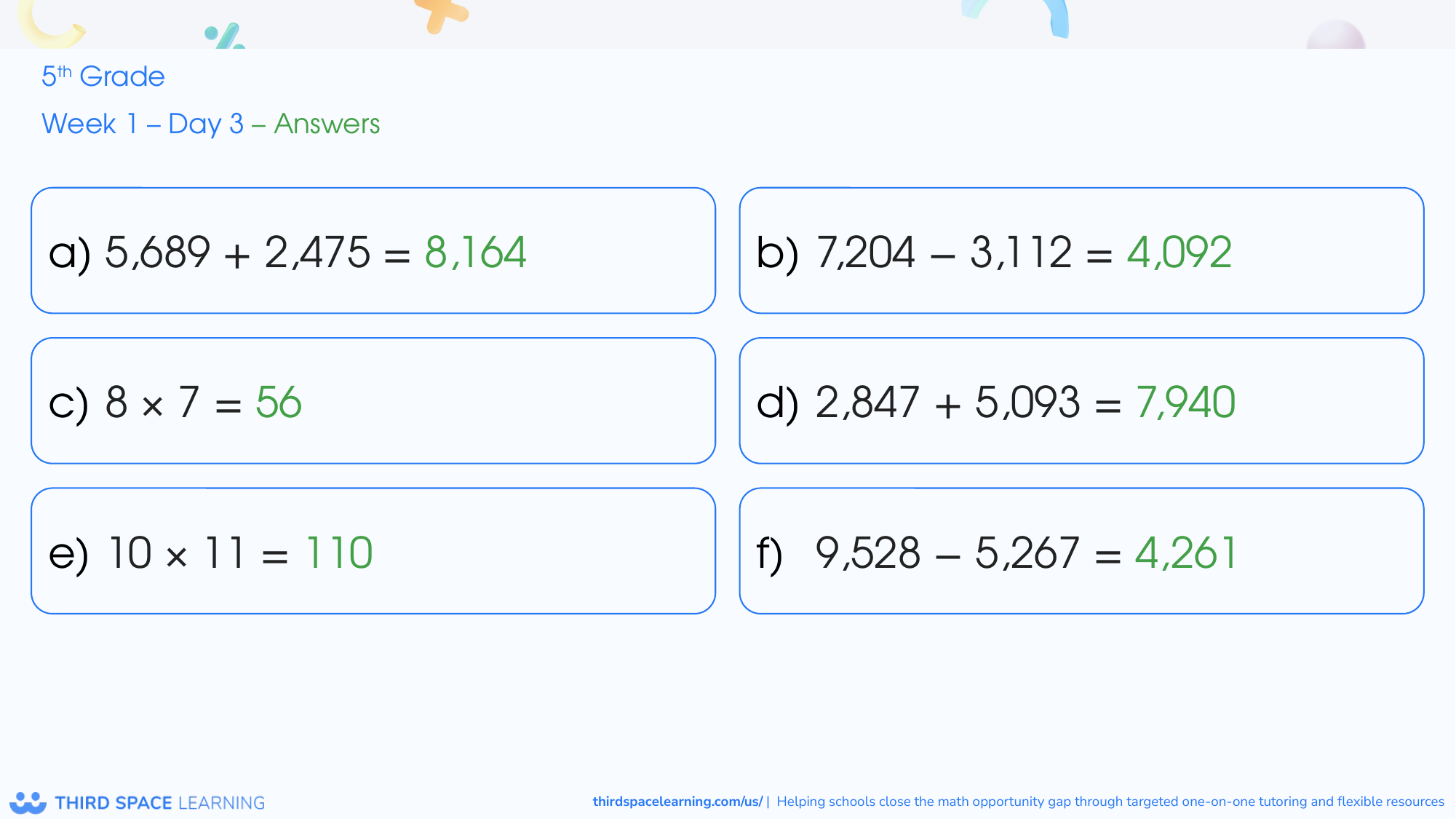

5th Grade
Week 1 – Day 3 – Answers
5,689 + 2,475 = 8,164
7,204 − 3,112 = 4,092
8 × 7 = 56
2,847 + 5,093 = 7,940
10 × 11 = 110
9,528 − 5,267 = 4,261